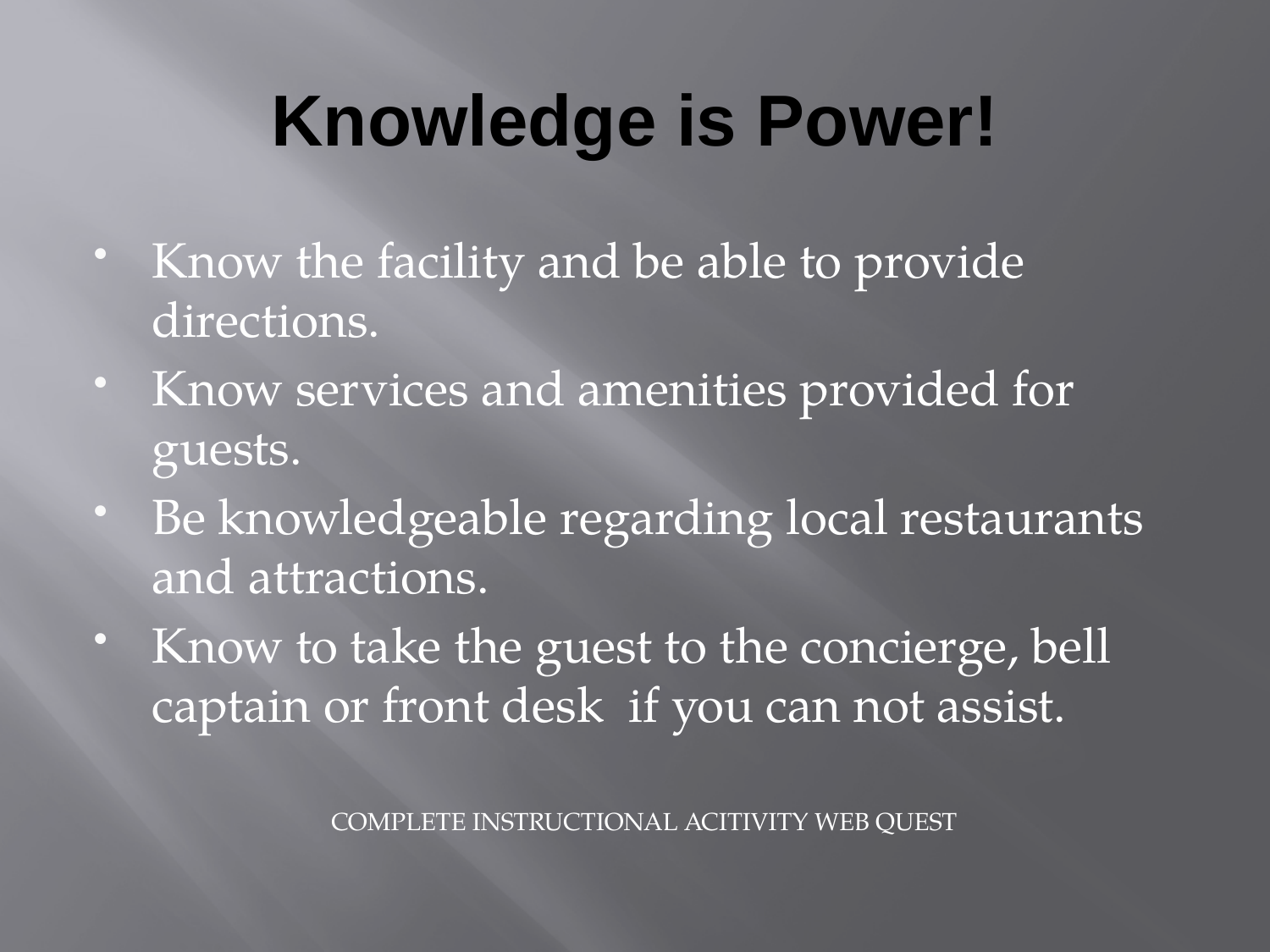

# Knowledge is Power!
Know the facility and be able to provide directions.
Know services and amenities provided for guests.
Be knowledgeable regarding local restaurants and attractions.
Know to take the guest to the concierge, bell captain or front desk  if you can not assist.

COMPLETE INSTRUCTIONAL ACITIVITY WEB QUEST